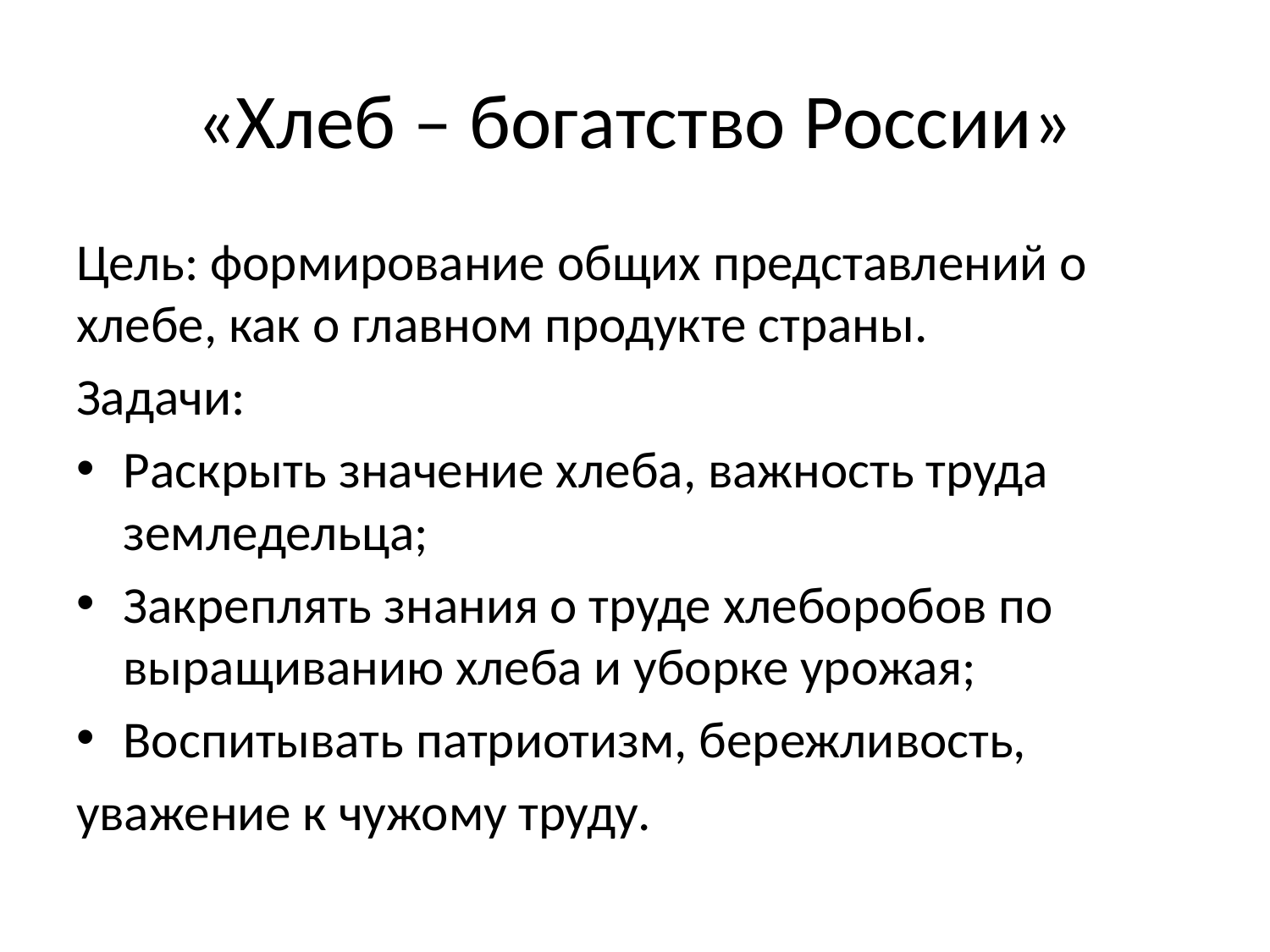

# «Хлеб – богатство России»
Цель: формирование общих представлений о хлебе, как о главном продукте страны.
Задачи:
Раскрыть значение хлеба, важность труда земледельца;
Закреплять знания о труде хлеборобов по выращиванию хлеба и уборке урожая;
Воспитывать патриотизм, бережливость,
уважение к чужому труду.